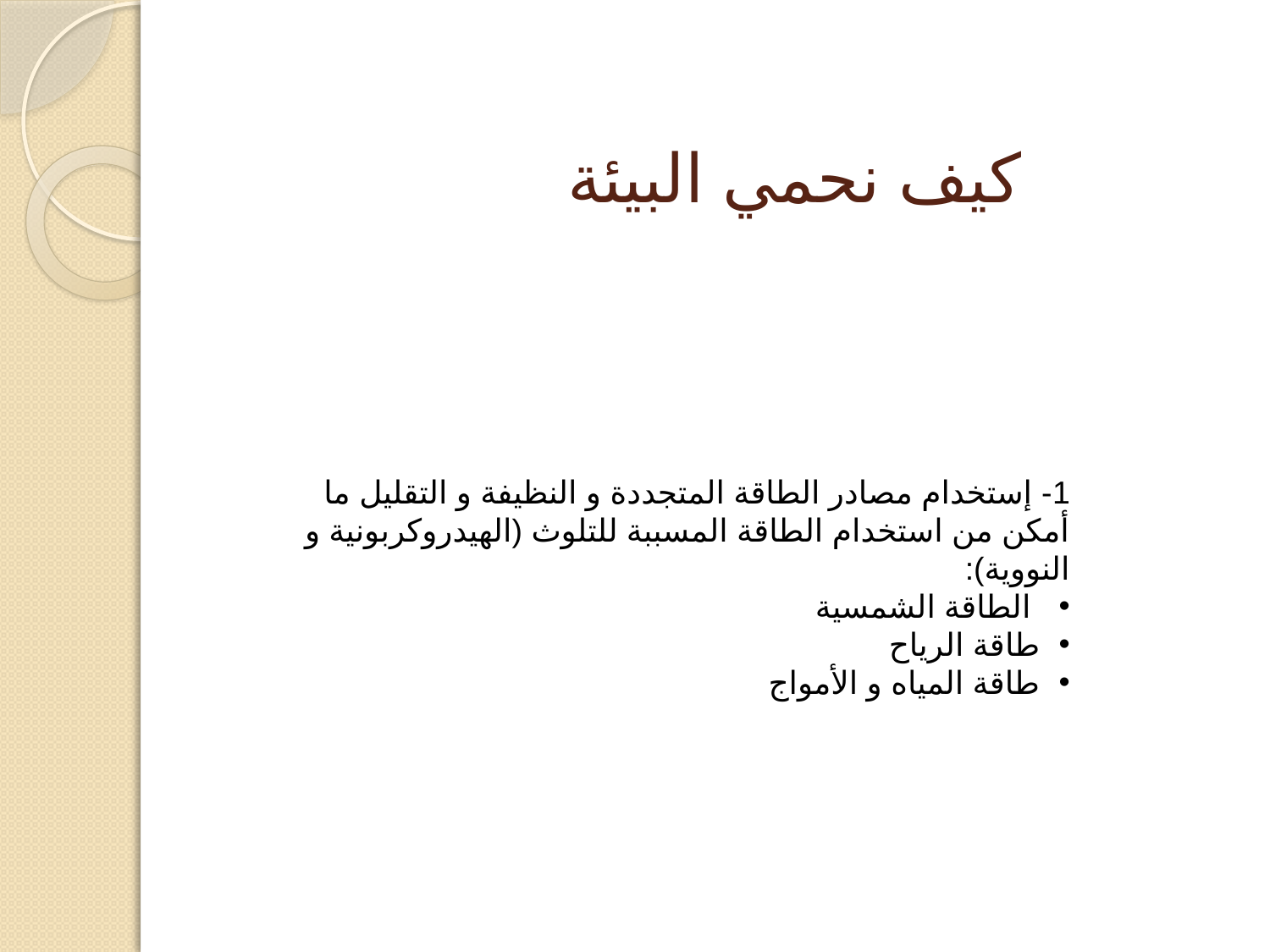

# كيف نحمي البيئة
1- إستخدام مصادر الطاقة المتجددة و النظيفة و التقليل ما أمكن من استخدام الطاقة المسببة للتلوث (الهيدروكربونية و النووية):
 الطاقة الشمسية
طاقة الرياح
طاقة المياه و الأمواج